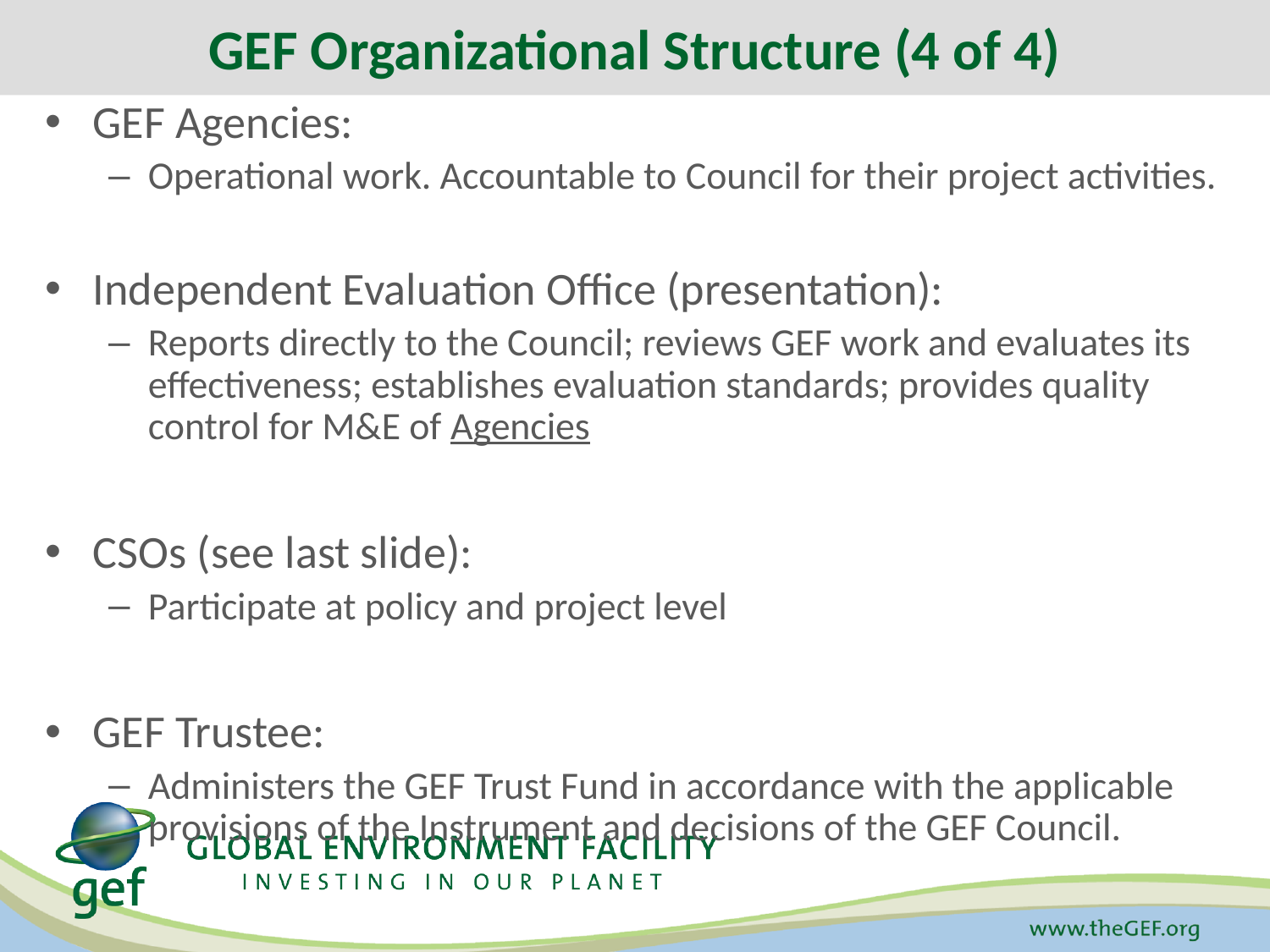

GEF Organizational Structure (4 of 4)
GEF Agencies:
Operational work. Accountable to Council for their project activities.

Independent Evaluation Office (presentation):
Reports directly to the Council; reviews GEF work and evaluates its effectiveness; establishes evaluation standards; provides quality control for M&E of Agencies

CSOs (see last slide):
Participate at policy and project level

GEF Trustee:
Administers the GEF Trust Fund in accordance with the applicable provisions of the Instrument and decisions of the GEF Council.